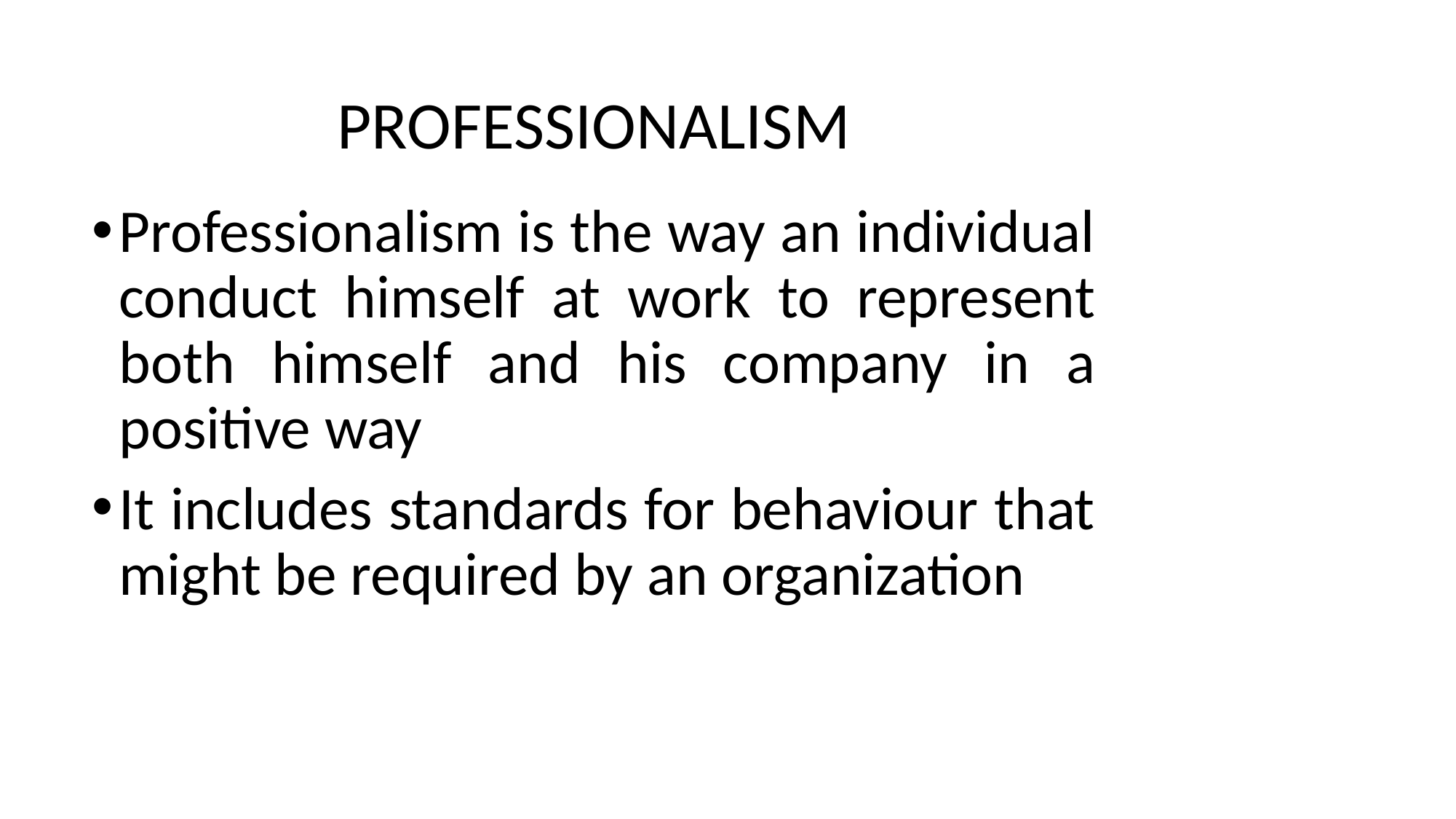

# PROFESSIONALISM
Professionalism is the way an individual conduct himself at work to represent both himself and his company in a positive way
It includes standards for behaviour that might be required by an organization